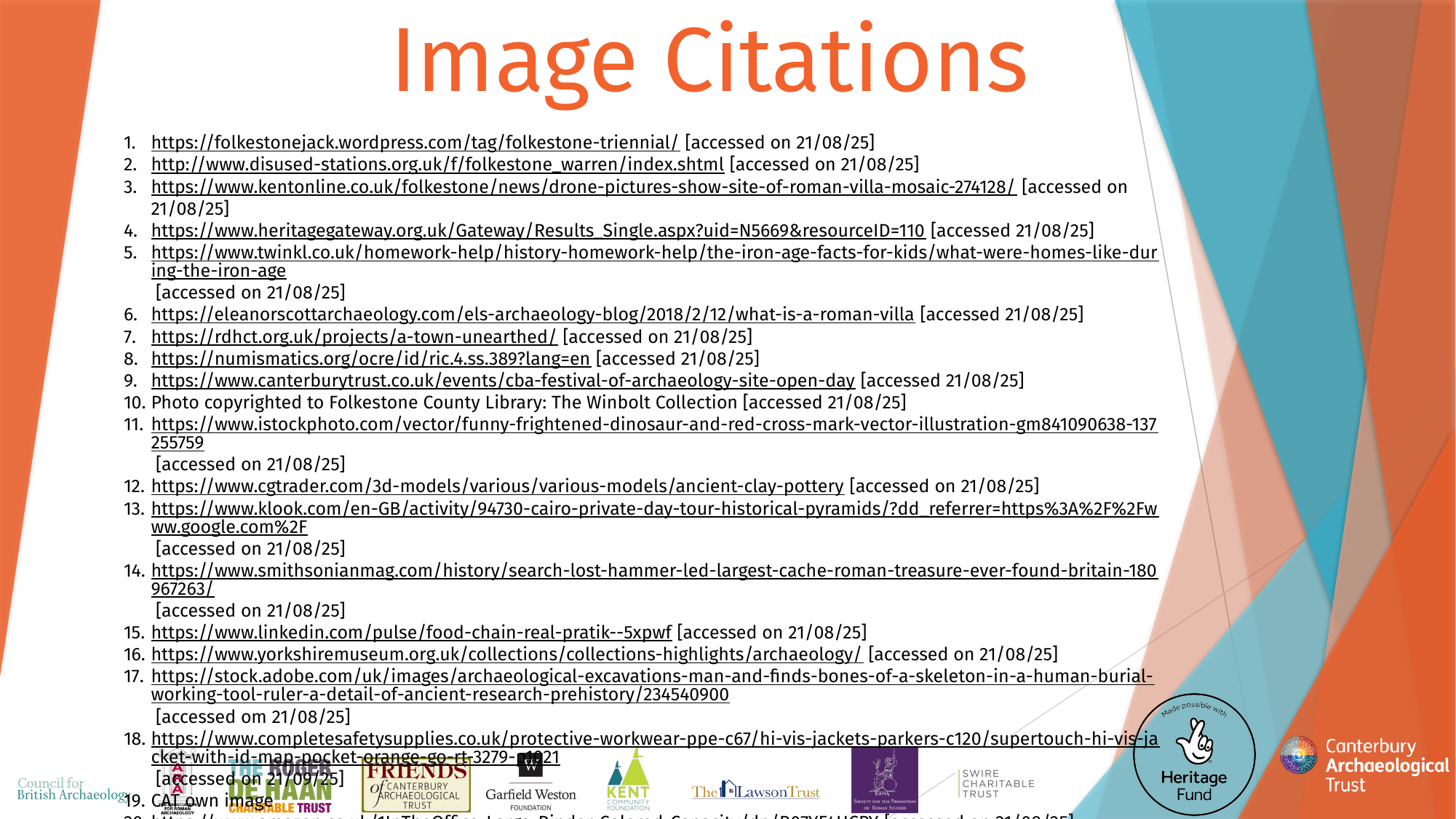

# Image Citations
https://folkestonejack.wordpress.com/tag/folkestone-triennial/ [accessed on 21/08/25]
http://www.disused-stations.org.uk/f/folkestone_warren/index.shtml [accessed on 21/08/25]
https://www.kentonline.co.uk/folkestone/news/drone-pictures-show-site-of-roman-villa-mosaic-274128/ [accessed on 21/08/25]
https://www.heritagegateway.org.uk/Gateway/Results_Single.aspx?uid=N5669&resourceID=110 [accessed 21/08/25]
https://www.twinkl.co.uk/homework-help/history-homework-help/the-iron-age-facts-for-kids/what-were-homes-like-during-the-iron-age [accessed on 21/08/25]
https://eleanorscottarchaeology.com/els-archaeology-blog/2018/2/12/what-is-a-roman-villa [accessed 21/08/25]
https://rdhct.org.uk/projects/a-town-unearthed/ [accessed on 21/08/25]
https://numismatics.org/ocre/id/ric.4.ss.389?lang=en [accessed 21/08/25]
https://www.canterburytrust.co.uk/events/cba-festival-of-archaeology-site-open-day [accessed 21/08/25]
Photo copyrighted to Folkestone County Library: The Winbolt Collection [accessed 21/08/25]
https://www.istockphoto.com/vector/funny-frightened-dinosaur-and-red-cross-mark-vector-illustration-gm841090638-137255759 [accessed on 21/08/25]
https://www.cgtrader.com/3d-models/various/various-models/ancient-clay-pottery [accessed on 21/08/25]
https://www.klook.com/en-GB/activity/94730-cairo-private-day-tour-historical-pyramids/?dd_referrer=https%3A%2F%2Fwww.google.com%2F [accessed on 21/08/25]
https://www.smithsonianmag.com/history/search-lost-hammer-led-largest-cache-roman-treasure-ever-found-britain-180967263/ [accessed on 21/08/25]
https://www.linkedin.com/pulse/food-chain-real-pratik--5xpwf [accessed on 21/08/25]
https://www.yorkshiremuseum.org.uk/collections/collections-highlights/archaeology/ [accessed on 21/08/25]
https://stock.adobe.com/uk/images/archaeological-excavations-man-and-finds-bones-of-a-skeleton-in-a-human-burial-working-tool-ruler-a-detail-of-ancient-research-prehistory/234540900 [accessed om 21/08/25]
https://www.completesafetysupplies.co.uk/protective-workwear-ppe-c67/hi-vis-jackets-parkers-c120/supertouch-hi-vis-jacket-with-id-map-pocket-orange-go-rt-3279-p1021 [accessed on 21/09/25]
CAT own image
https://www.amazon.co.uk/1InTheOffice-Large-Binder-Colored-Capacity/dp/B07YF4HCPY [accessed on 21/08/25]